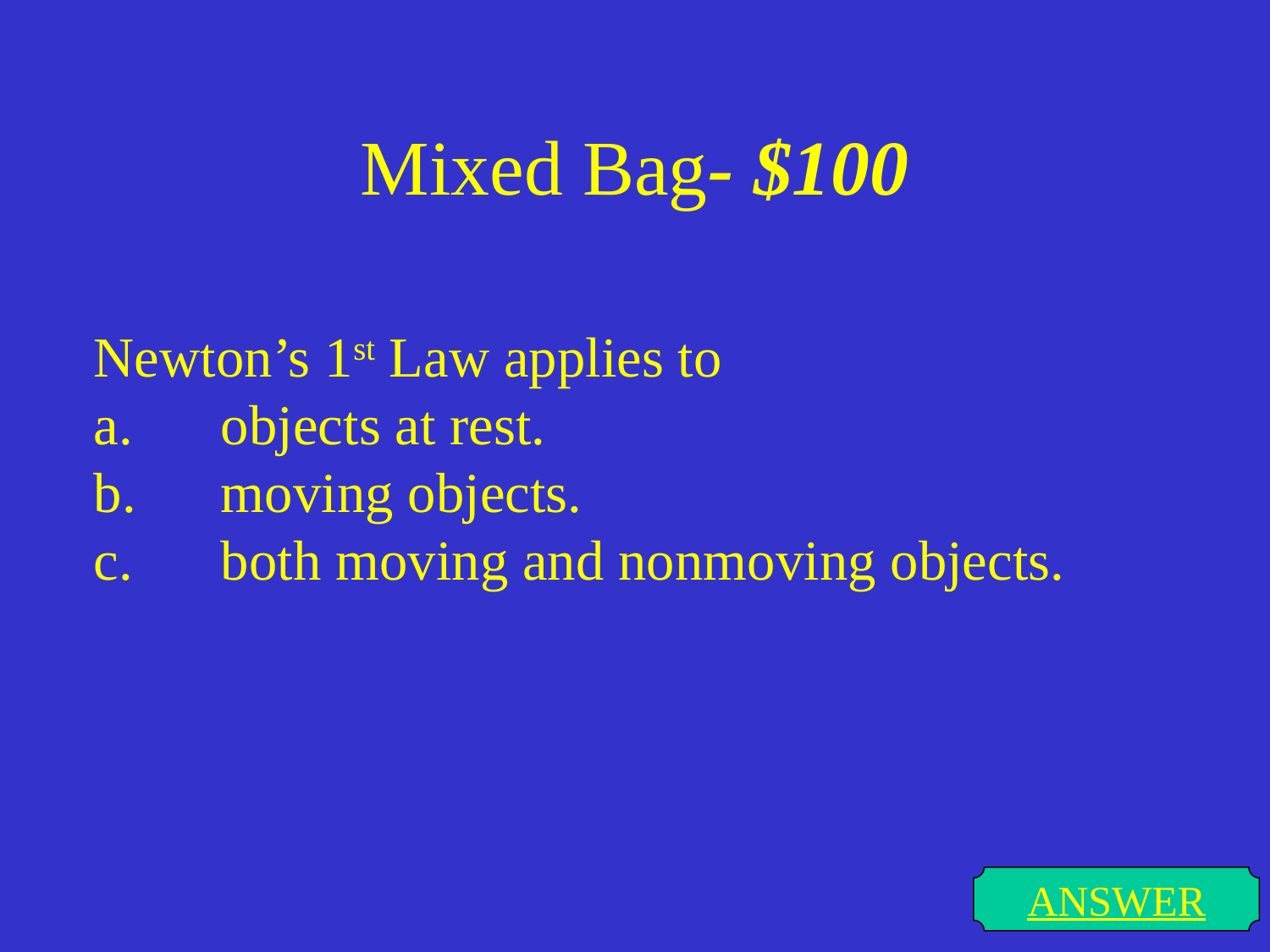

# Mixed Bag- $100
Newton’s 1st Law applies to
a.	objects at rest.
b.	moving objects.
c.	both moving and nonmoving objects.

ANSWER